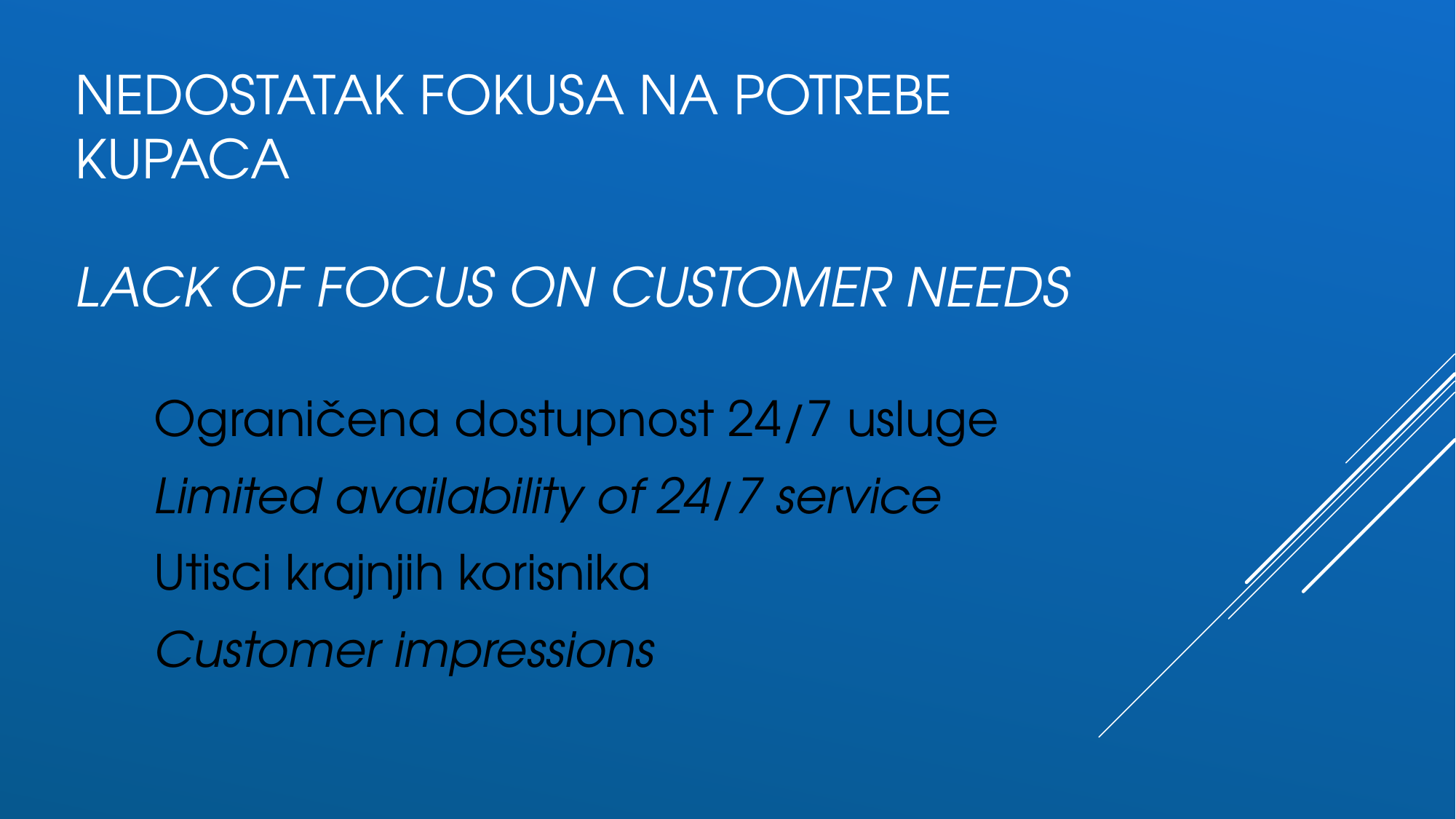

# Nedostatak fokusa na potrebe kupaca Lack of focus on customer needs
Ograničena dostupnost 24/7 usluge
Limited availability of 24/7 service
Utisci krajnjih korisnika
Customer impressions